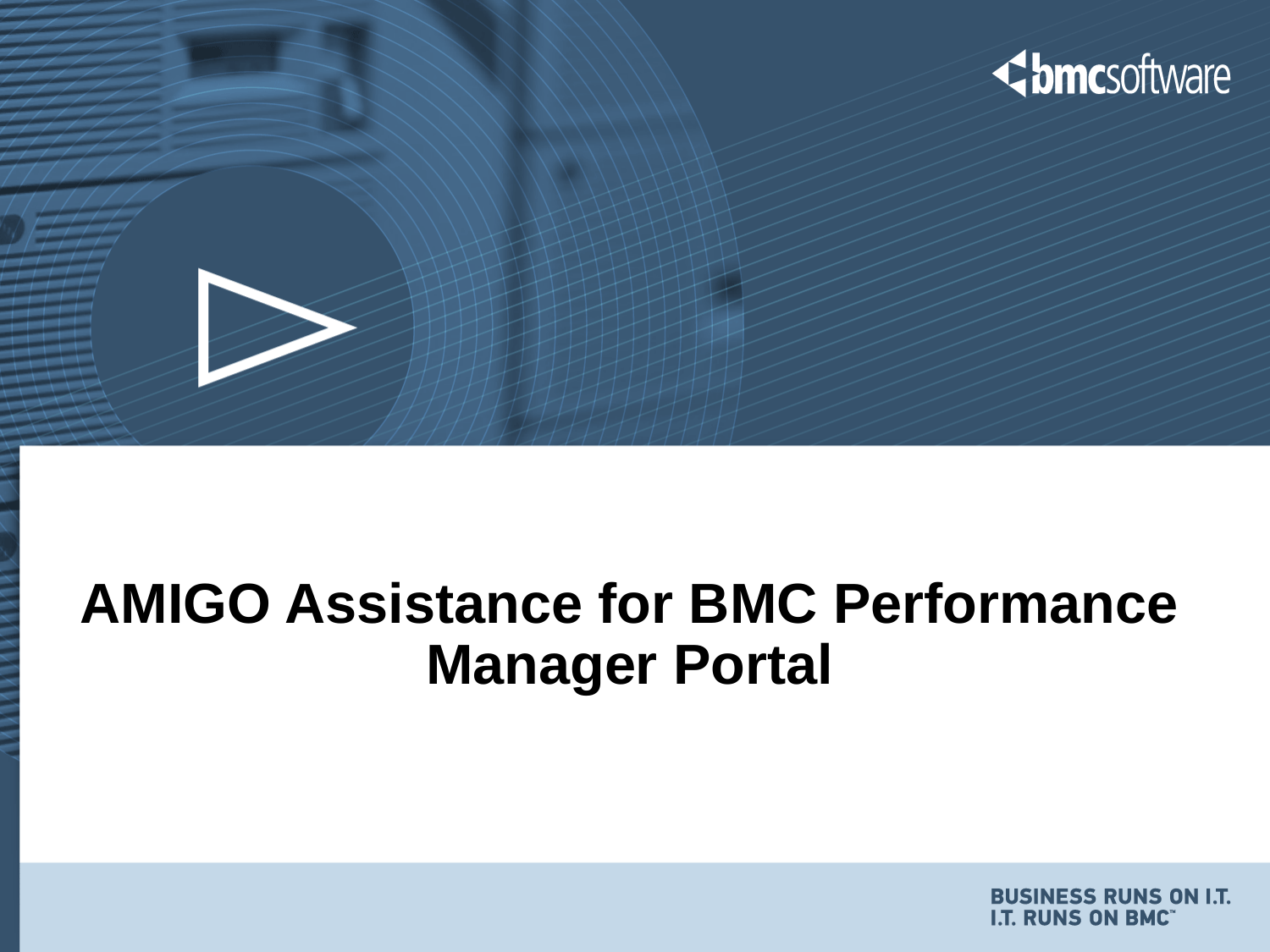

# AMIGO Assistance for BMC Performance Manager Portal